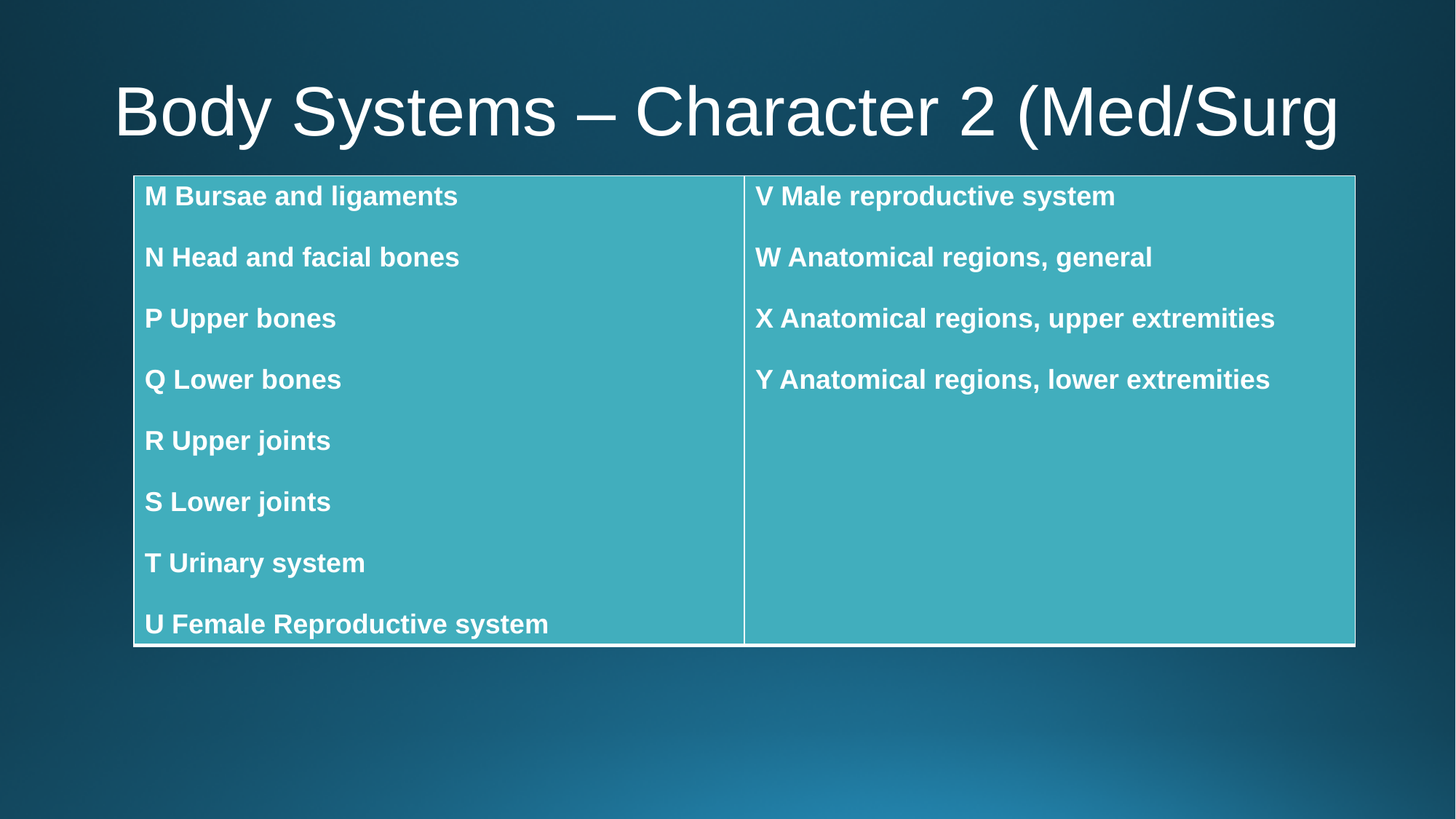

# Body Systems – Character 2 (Med/Surg
| M Bursae and ligaments N Head and facial bones P Upper bones Q Lower bones R Upper joints S Lower joints T Urinary system U Female Reproductive system | V Male reproductive system W Anatomical regions, general X Anatomical regions, upper extremities Y Anatomical regions, lower extremities |
| --- | --- |